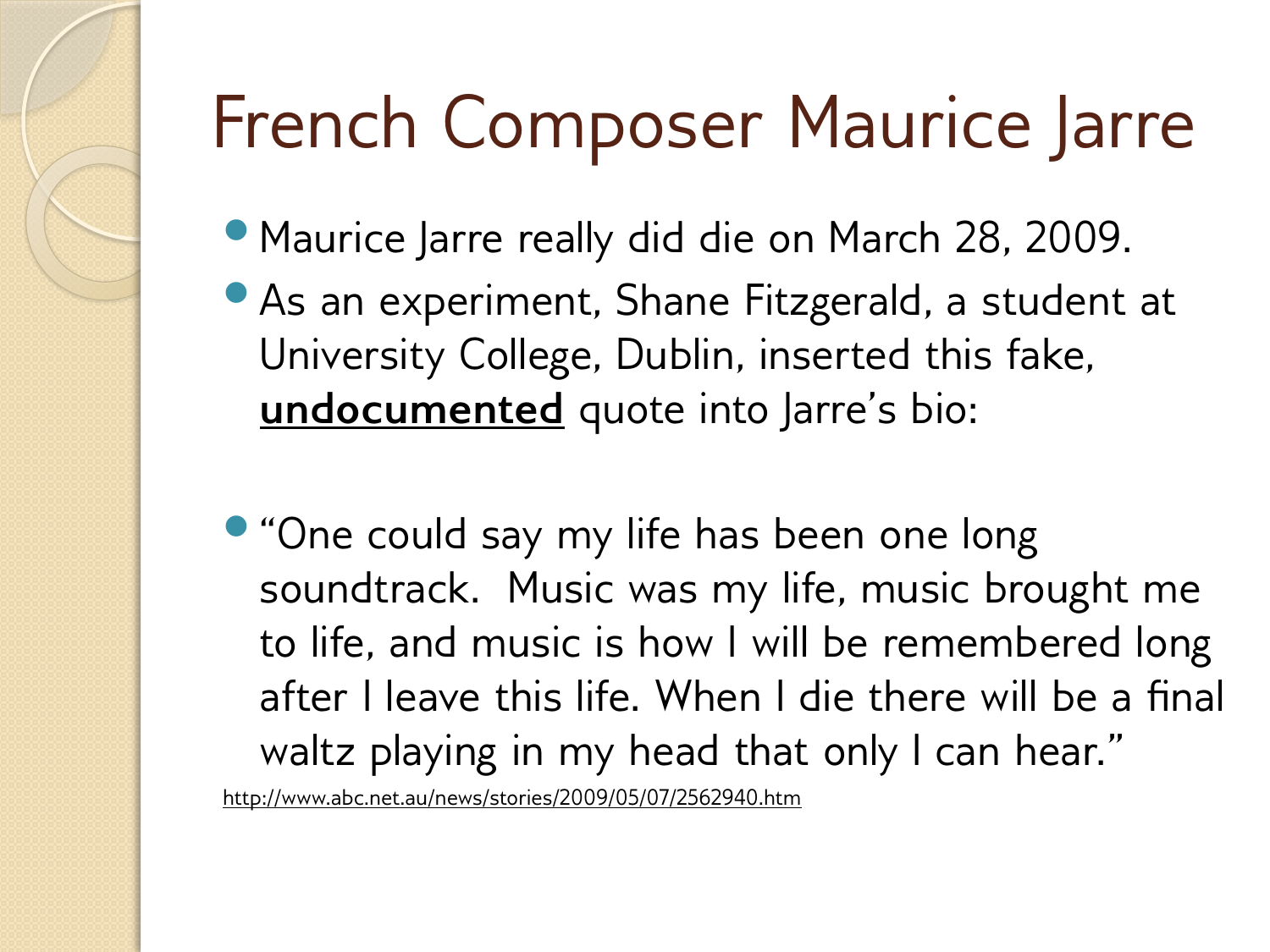

# French Composer Maurice Jarre
Maurice Jarre really did die on March 28, 2009.
As an experiment, Shane Fitzgerald, a student at University College, Dublin, inserted this fake, undocumented quote into Jarre’s bio:

“One could say my life has been one long soundtrack.  Music was my life, music brought me to life, and music is how I will be remembered long after I leave this life. When I die there will be a final waltz playing in my head that only I can hear.”
http://www.abc.net.au/news/stories/2009/05/07/2562940.htm